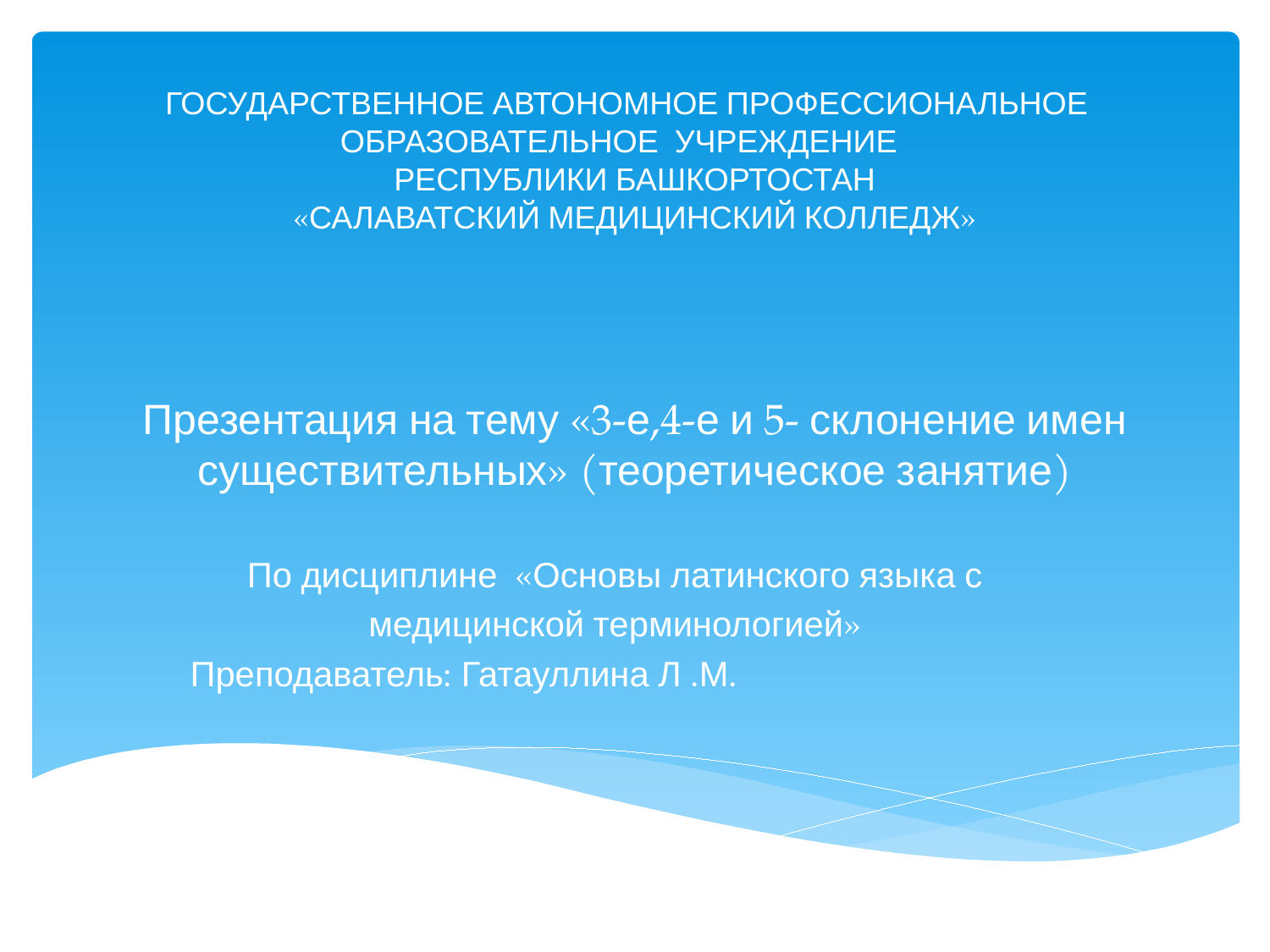

# ГОСУДАРСТВЕННОЕ АВТОНОМНОЕ ПРОФЕССИОНАЛЬНОЕ ОБРАЗОВАТЕЛЬНОЕ  УЧРЕЖДЕНИЕ РЕСПУБЛИКИ БАШКОРТОСТАН «САЛАВАТСКИЙ МЕДИЦИНСКИЙ КОЛЛЕДЖ» Презентация на тему «3-е,4-е и 5- склонение имен существительных» (теоретическое занятие)
По дисциплине  «Основы латинского языка с
медицинской терминологией»
Преподаватель: Гатауллина Л .М.